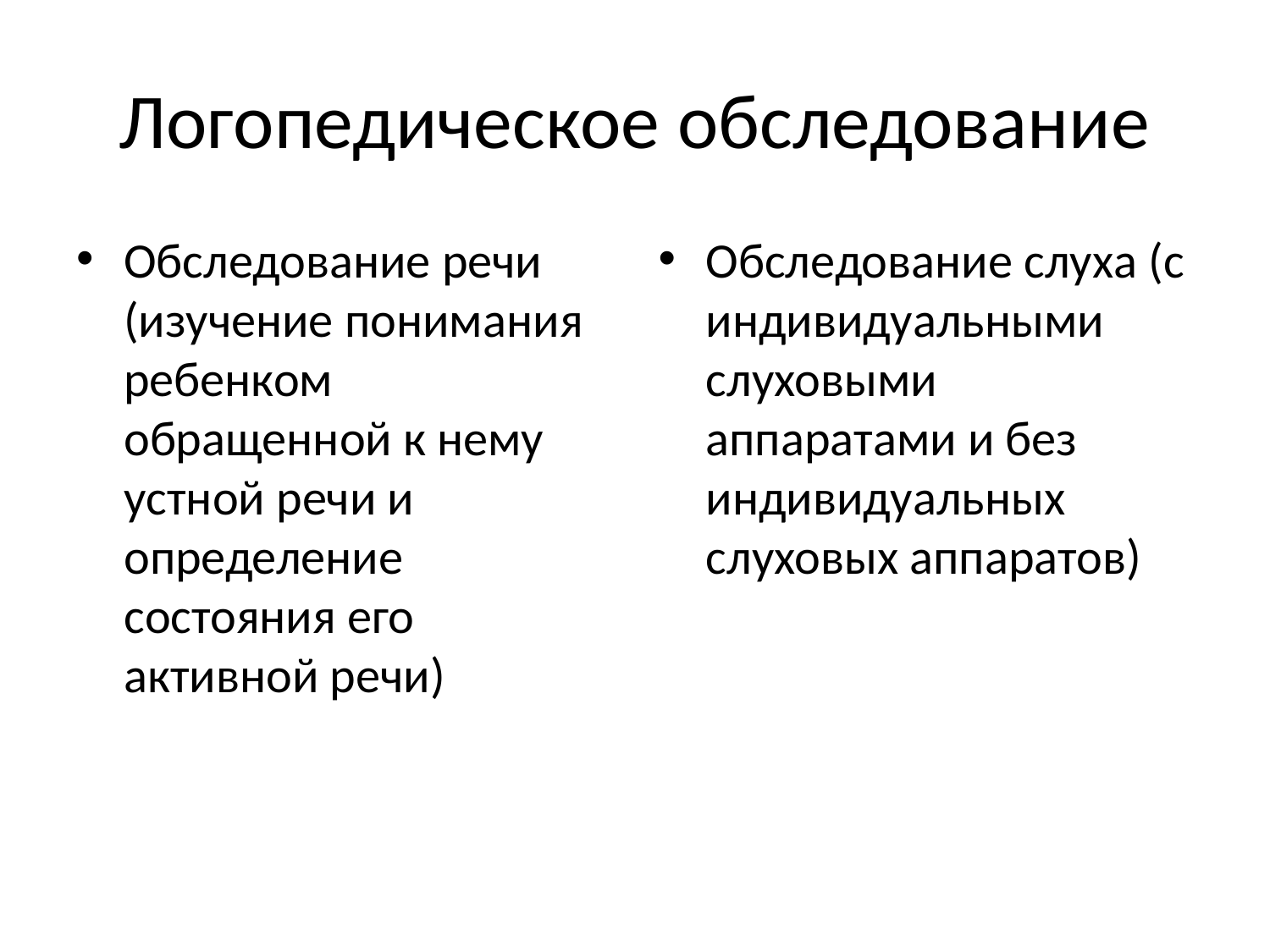

# Логопедическое обследование
Обследование речи (изучение понимания ребенком обращенной к нему устной речи и определение состояния его активной речи)
Обследование слуха (с индивидуальными слуховыми аппаратами и без индивидуальных слуховых аппаратов)